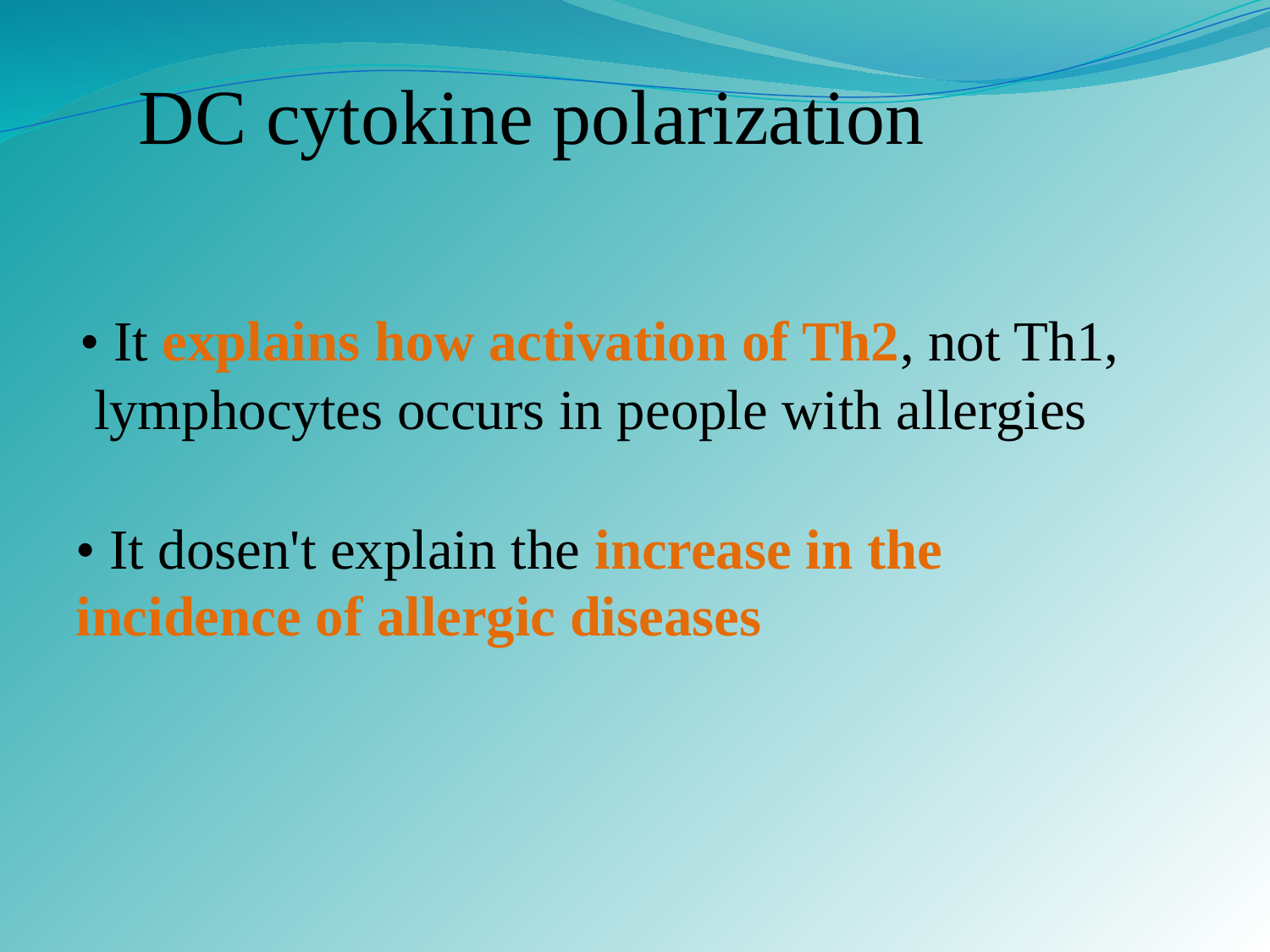

DC cytokine polarization
• It explains how activation of Th2, not Th1,
 lymphocytes occurs in people with allergies

• It dosen't explain the increase in the incidence of allergic diseases